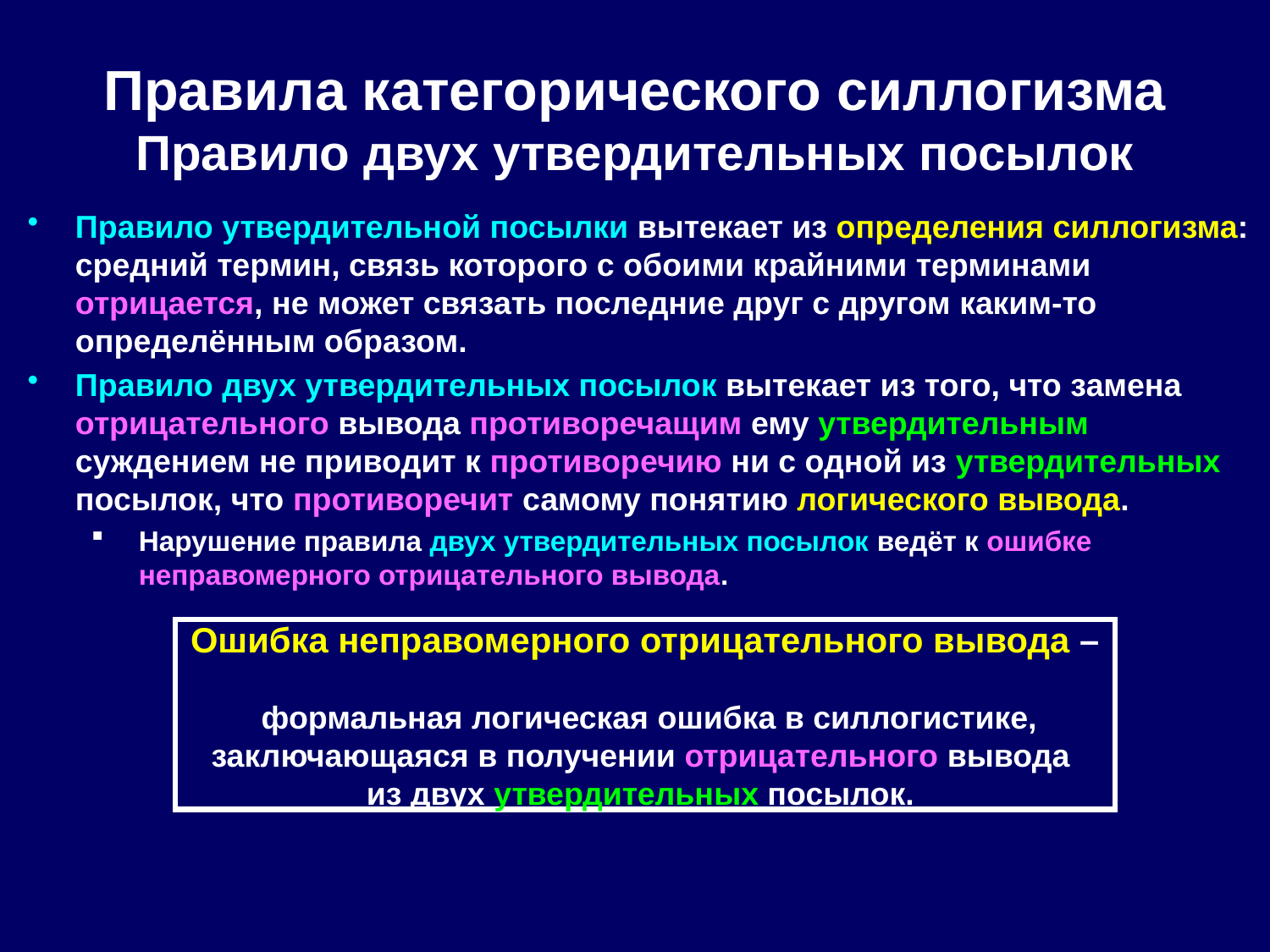

# Правила категорического силлогизма Правило двух утвердительных посылок
Правило утвердительной посылки вытекает из определения силлогизма: средний термин, связь которого с обоими крайними терминами отрицается, не может связать последние друг с другом каким-то определённым образом.
Правило двух утвердительных посылок вытекает из того, что замена отрицательного вывода противоречащим ему утвердительным суждением не приводит к противоречию ни с одной из утвердительных посылок, что противоречит самому понятию логического вывода.
Нарушение правила двух утвердительных посылок ведёт к ошибке неправомерного отрицательного вывода.
Ошибка неправомерного отрицательного вывода –
 формальная логическая ошибка в силлогистике, заключающаяся в получении отрицательного вывода
из двух утвердительных посылок.